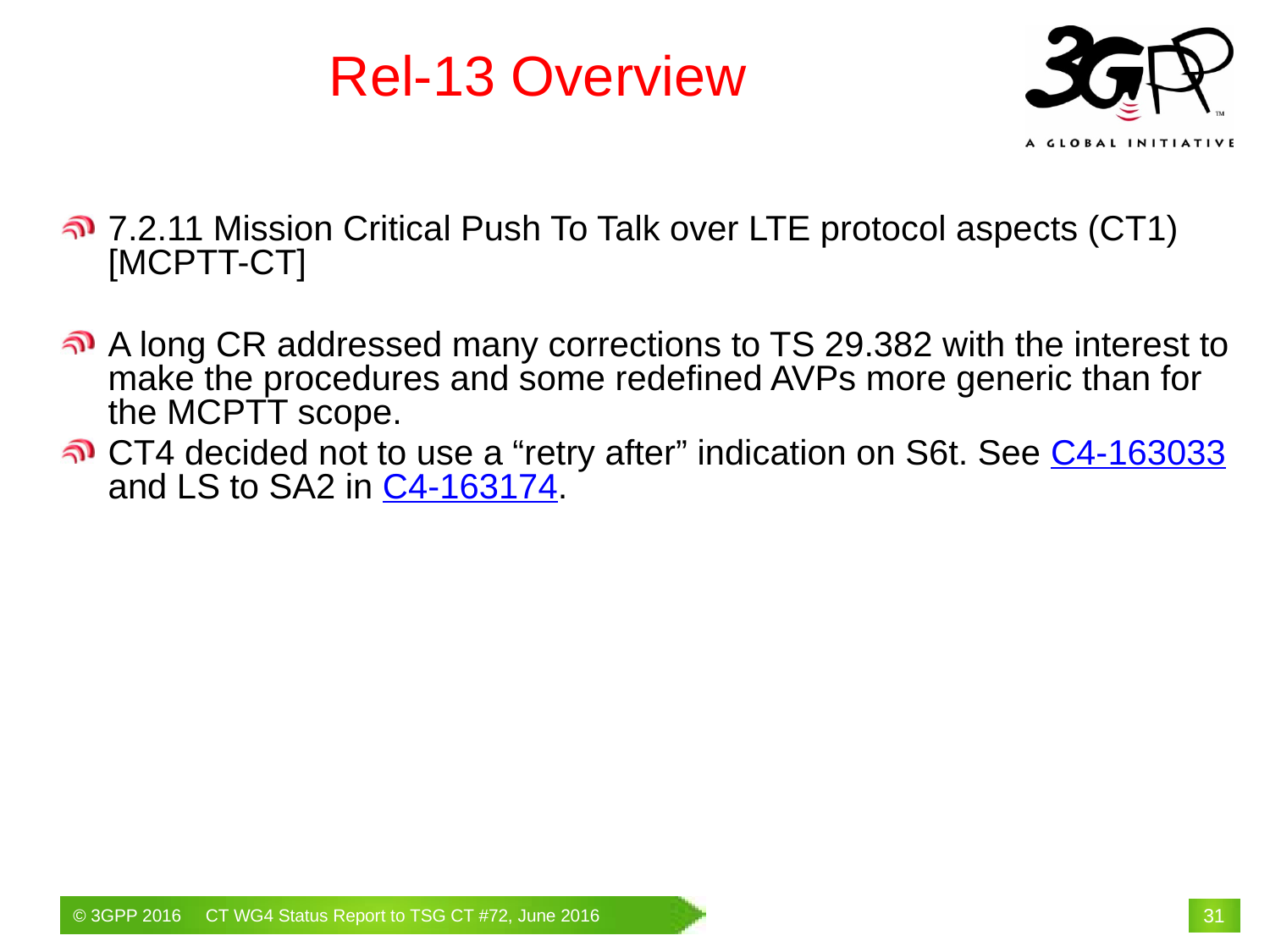

# Rel-13 Overview
7.2.11 Mission Critical Push To Talk over LTE protocol aspects (CT1) [MCPTT-CT]

A long CR addressed many corrections to TS 29.382 with the interest to make the procedures and some redefined AVPs more generic than for the MCPTT scope.
CT4 decided not to use a “retry after” indication on S6t. See C4-163033 and LS to SA2 in C4-163174.